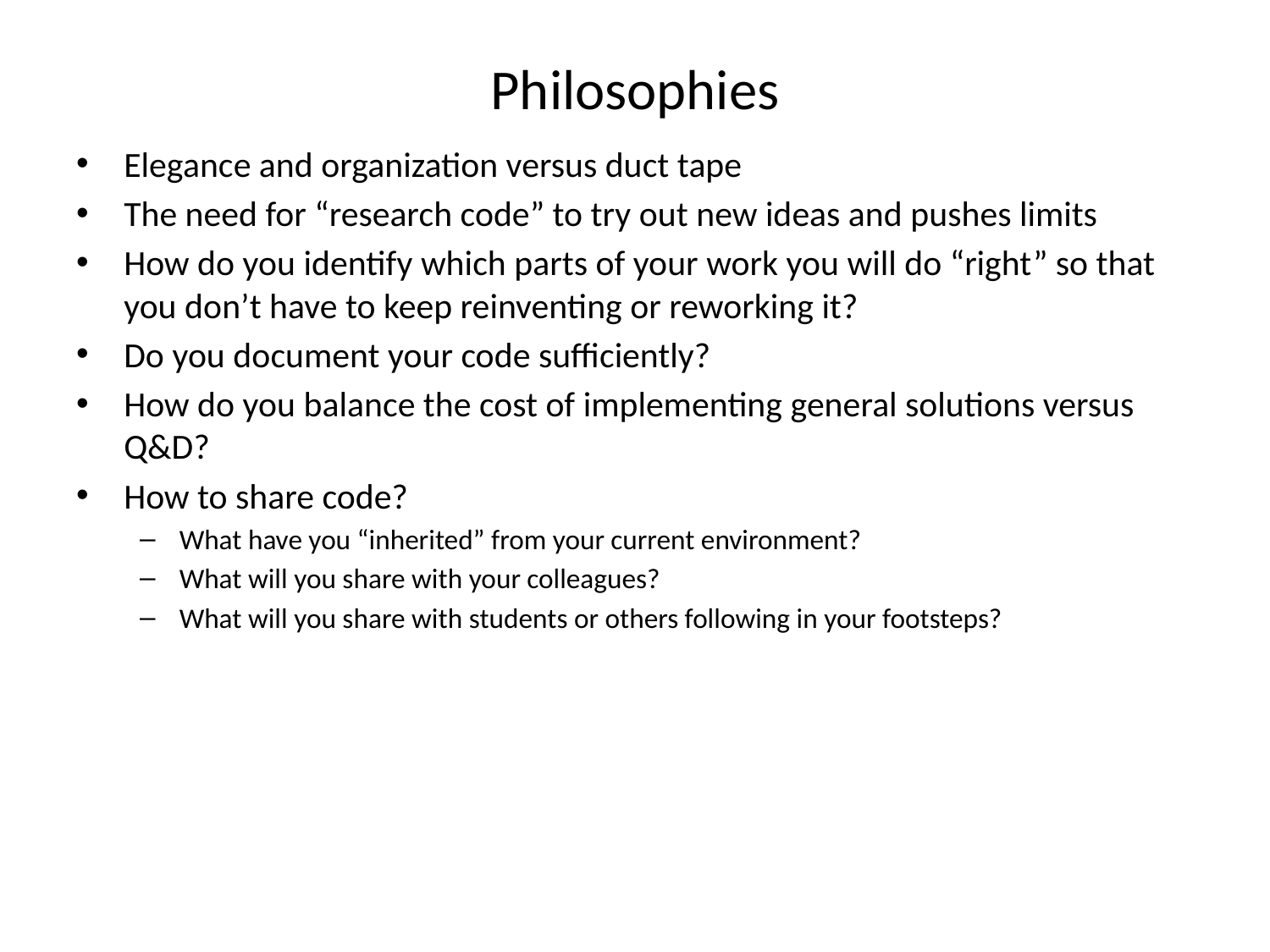

# Philosophies
Elegance and organization versus duct tape
The need for “research code” to try out new ideas and pushes limits
How do you identify which parts of your work you will do “right” so that you don’t have to keep reinventing or reworking it?
Do you document your code sufficiently?
How do you balance the cost of implementing general solutions versus Q&D?
How to share code?
What have you “inherited” from your current environment?
What will you share with your colleagues?
What will you share with students or others following in your footsteps?